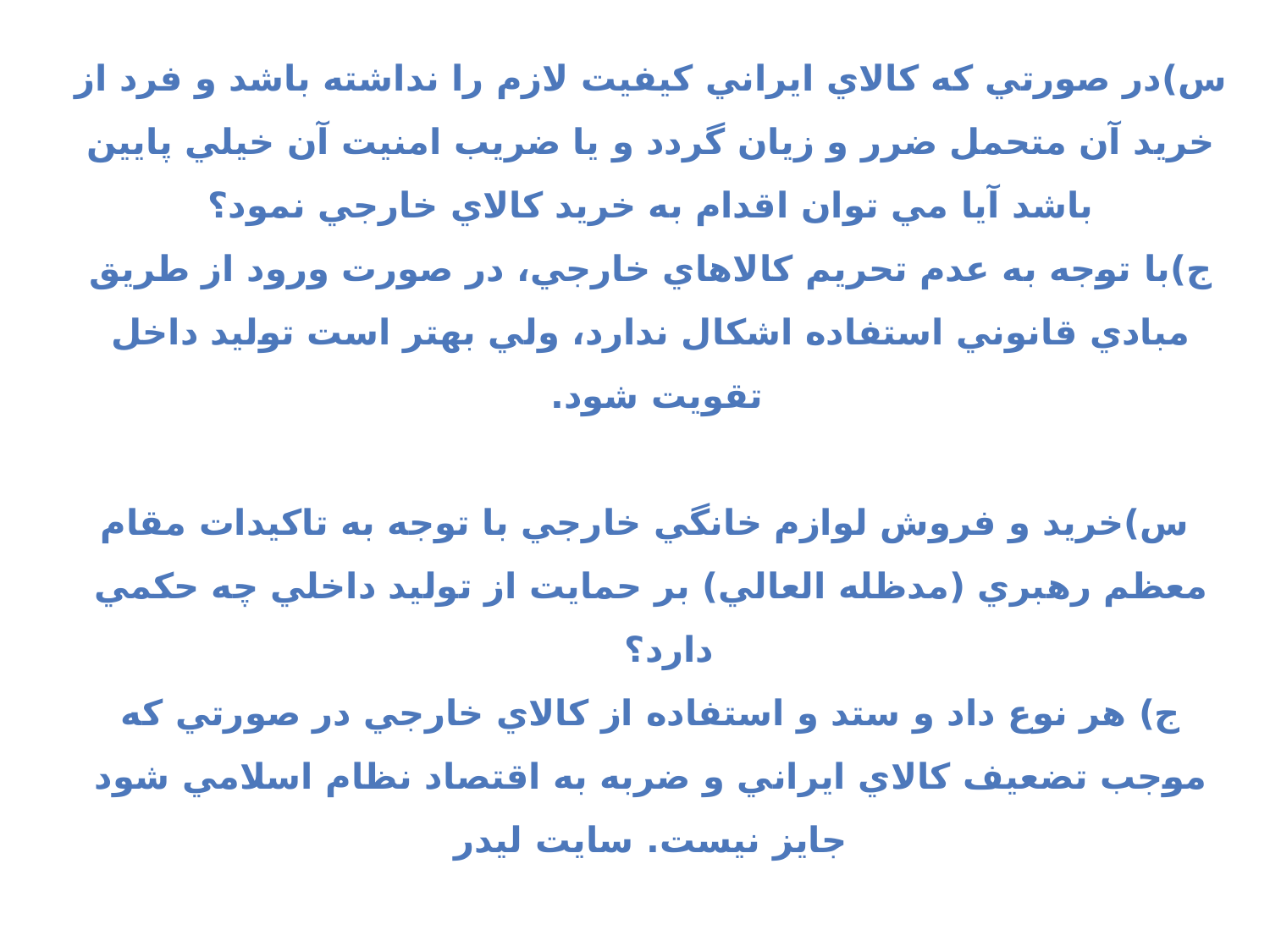

س)در صورتي كه كالاي ايراني كيفيت لازم را نداشته باشد و فرد از خريد آن متحمل ضرر و زيان گردد و يا ضريب امنيت آن خيلي پايين باشد آيا مي توان اقدام به خريد كالاي خارجي نمود؟
ج)با توجه به عدم تحريم كالاهاي خارجي، در صورت ورود از طريق مبادي قانوني استفاده اشكال ندارد، ولي بهتر است توليد داخل تقويت شود.

 س)خريد و فروش لوازم خانگي خارجي با توجه به تاكيدات مقام معظم رهبري (مدظله العالي) بر حمايت از توليد داخلي چه حكمي دارد؟
ج) هر نوع داد و ستد و استفاده از كالاي خارجي در صورتي كه موجب تضعيف كالاي ايراني و ضربه به اقتصاد نظام اسلامي شود جايز نيست. سايت ليدر